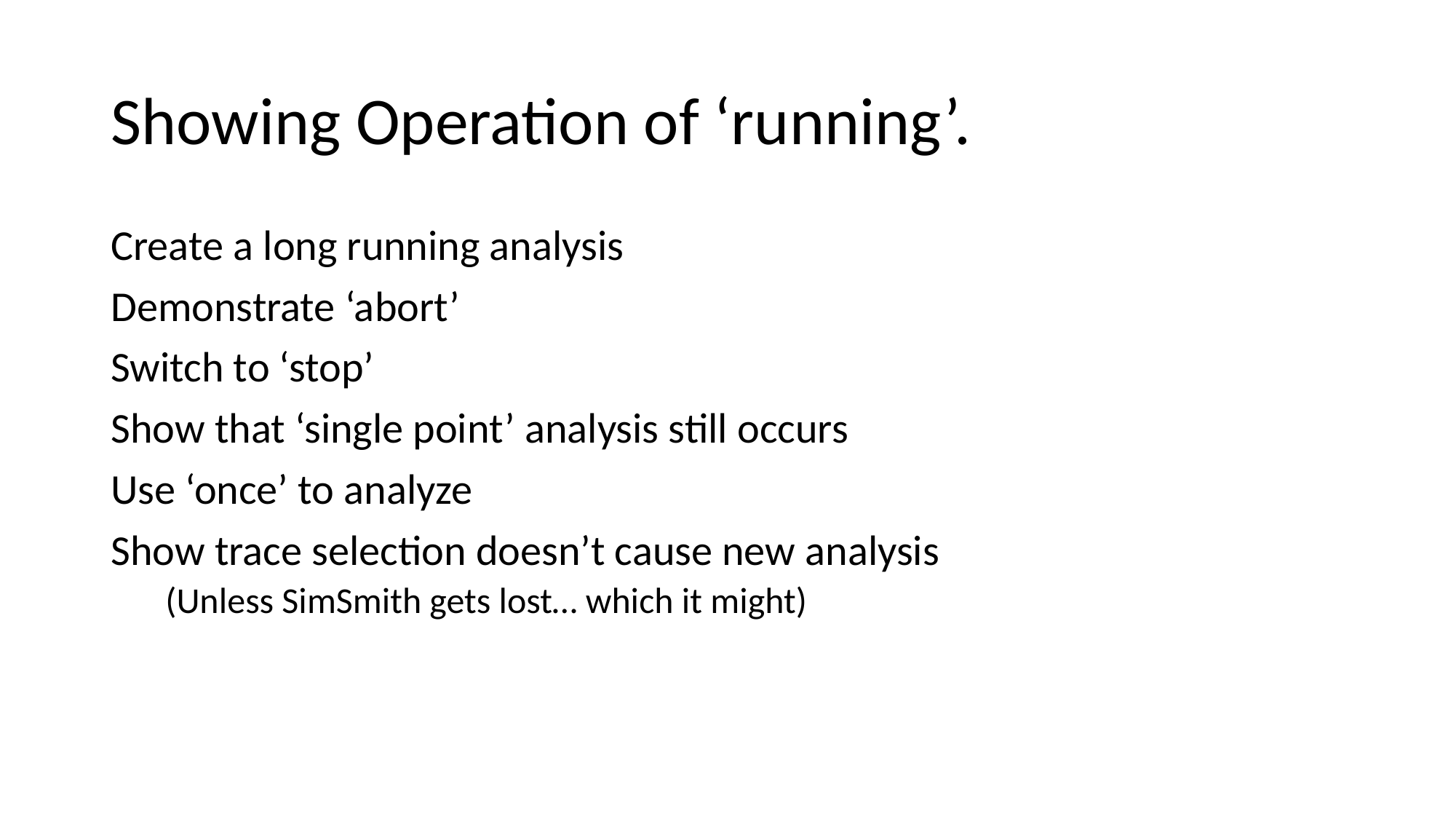

# Showing Operation of ‘running’.
Create a long running analysis
Demonstrate ‘abort’
Switch to ‘stop’
Show that ‘single point’ analysis still occurs
Use ‘once’ to analyze
Show trace selection doesn’t cause new analysis
(Unless SimSmith gets lost… which it might)